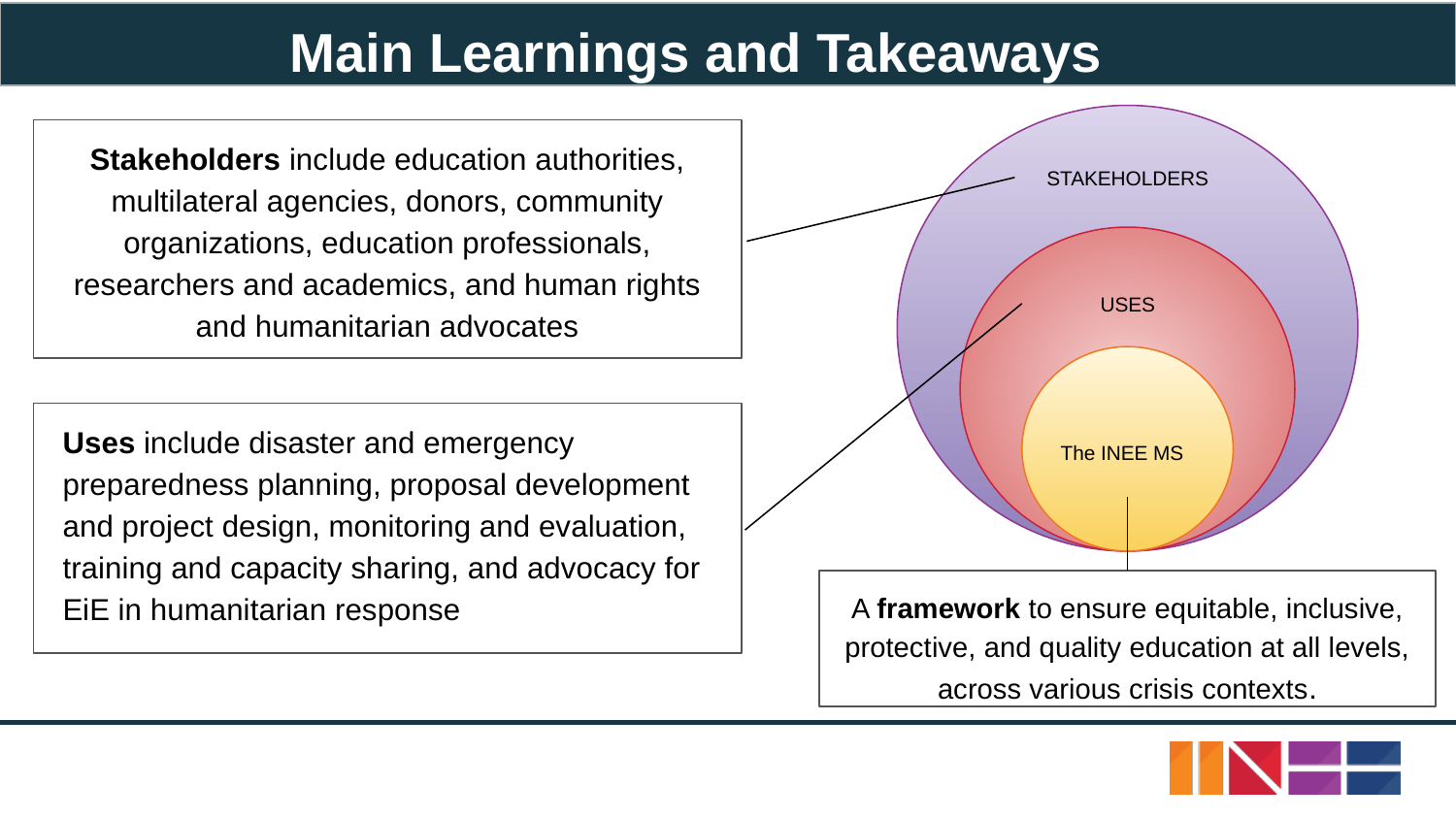

Main Learnings and Takeaways

STAKEHOLDERS

USES

The INEE MS
Stakeholders include education authorities, multilateral agencies, donors, community organizations, education professionals, researchers and academics, and human rights and humanitarian advocates
Uses include disaster and emergency preparedness planning, proposal development and project design, monitoring and evaluation, training and capacity sharing, and advocacy for EiE in humanitarian response
A framework to ensure equitable, inclusive, protective, and quality education at all levels, across various crisis contexts.